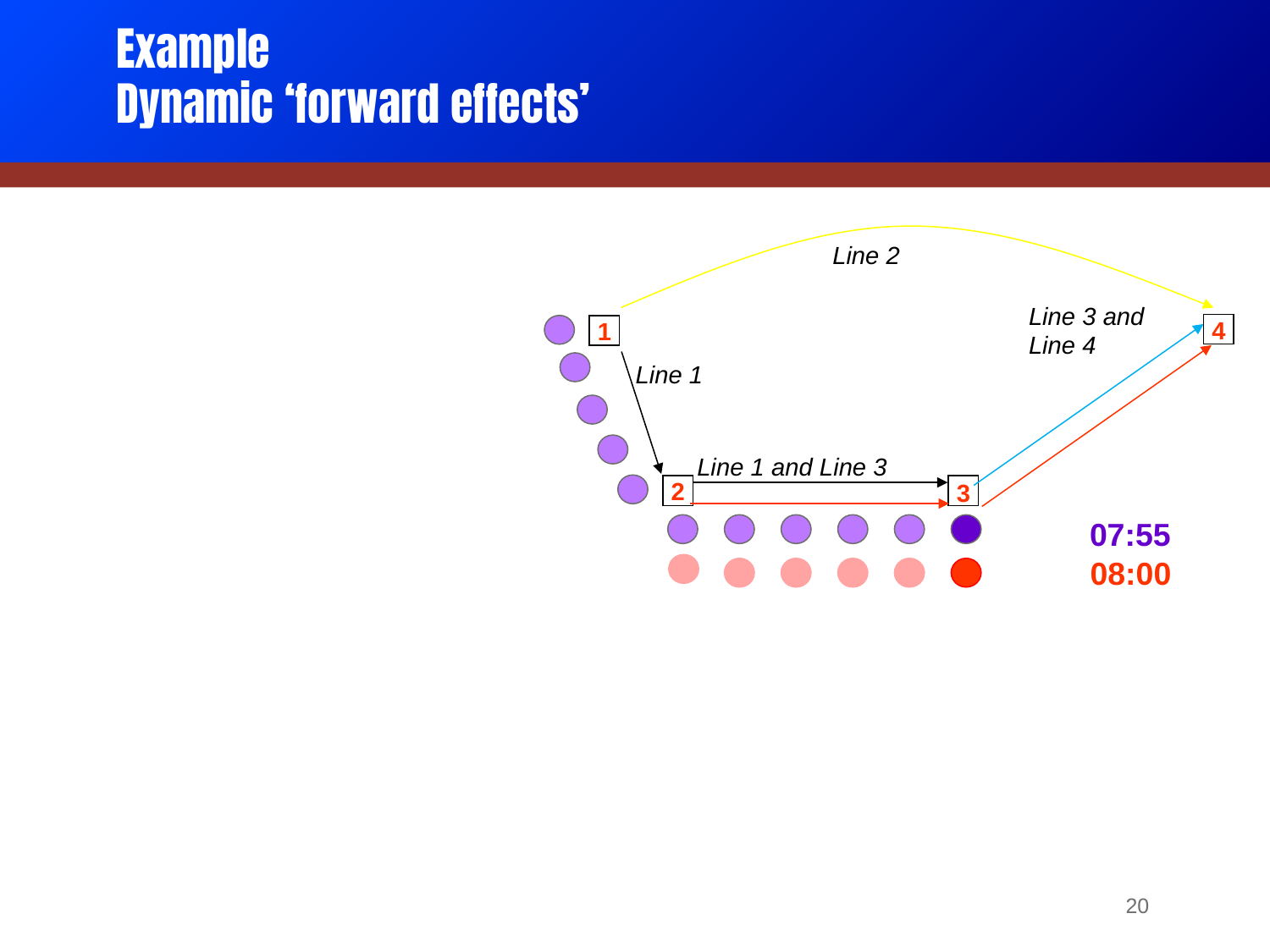

Example
Dynamic ‘forward effects’

Line 2
Line 3 and Line 4
4
1

Line 1
Line 1 and Line 3
2
3

07:55
08:00

20